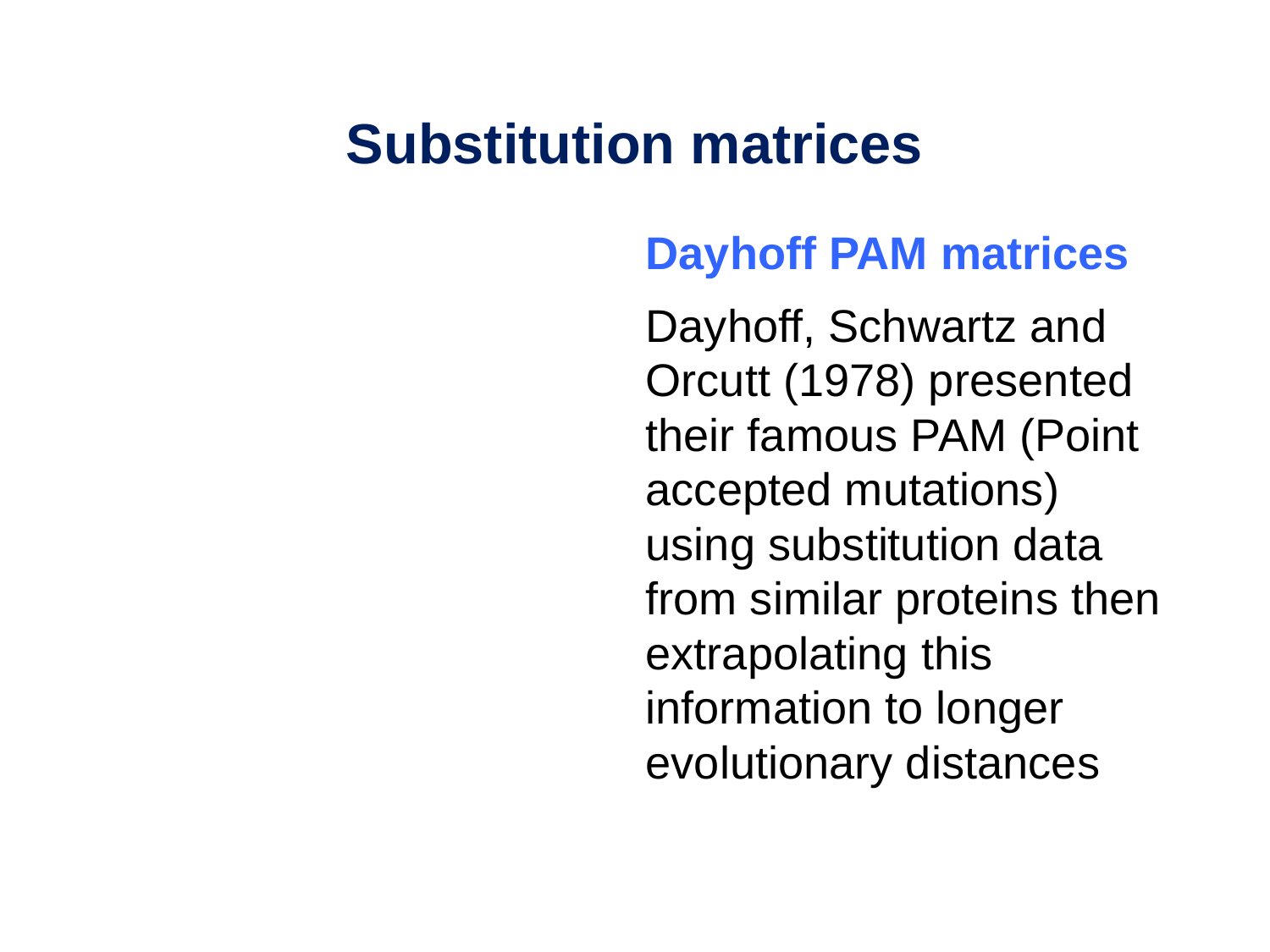

Substitution matrices
Dayhoff PAM matrices
Dayhoff, Schwartz and Orcutt (1978) presented their famous PAM (Point accepted mutations) using substitution data from similar proteins then extrapolating this information to longer evolutionary distances